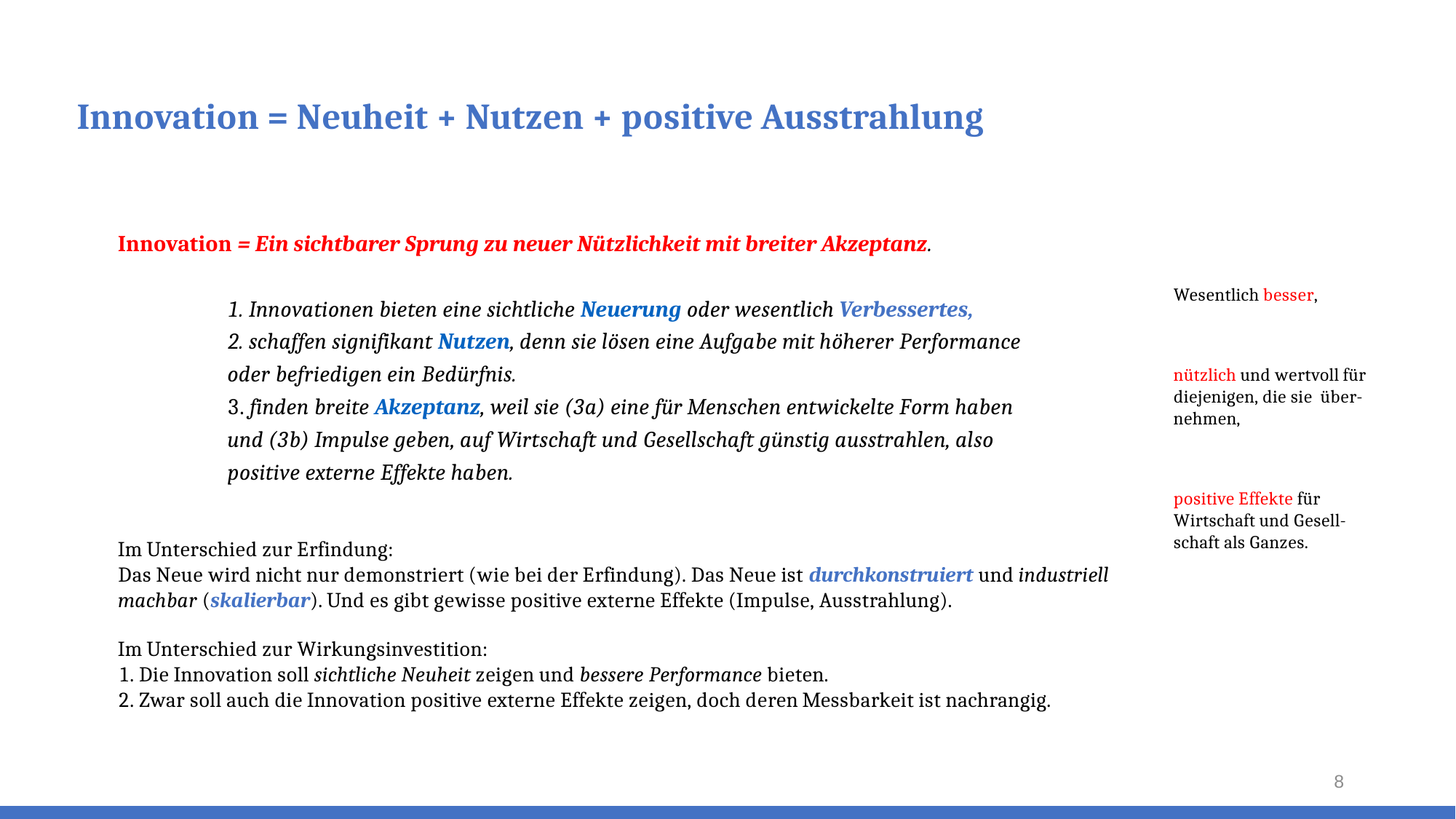

# Innovation = Neuheit + Nutzen + positive Ausstrahlung
Innovation = Ein sichtbarer Sprung zu neuer Nützlichkeit mit breiter Akzeptanz.
	1. Innovationen bieten eine sichtliche Neuerung oder wesentlich Verbessertes,
	2. schaffen signifikant Nutzen, denn sie lösen eine Aufgabe mit höherer Performance
	oder befriedigen ein Bedürfnis.
	3. finden breite Akzeptanz, weil sie (3a) eine für Menschen entwickelte Form haben
	und (3b) Impulse geben, auf Wirtschaft und Gesellschaft günstig ausstrahlen, also  	    	positive externe Effekte haben.
Im Unterschied zur Erfindung:
Das Neue wird nicht nur demonstriert (wie bei der Erfindung). Das Neue ist durchkonstruiert und industriell machbar (skalierbar). Und es gibt gewisse positive externe Effekte (Impulse, Ausstrahlung).
Im Unterschied zur Wirkungsinvestition:
1. Die Innovation soll sichtliche Neuheit zeigen und bessere Performance bieten.
2. Zwar soll auch die Innovation positive externe Effekte zeigen, doch deren Messbarkeit ist nachrangig.

Wesentlich besser,
nützlich und wertvoll für diejenigen, die sie  über-nehmen,
positive Effekte für Wirtschaft und Gesell-schaft als Ganzes.
Innovation verlangt einen Arbeitsprozess, der mehrere Phasen umfasst.
8